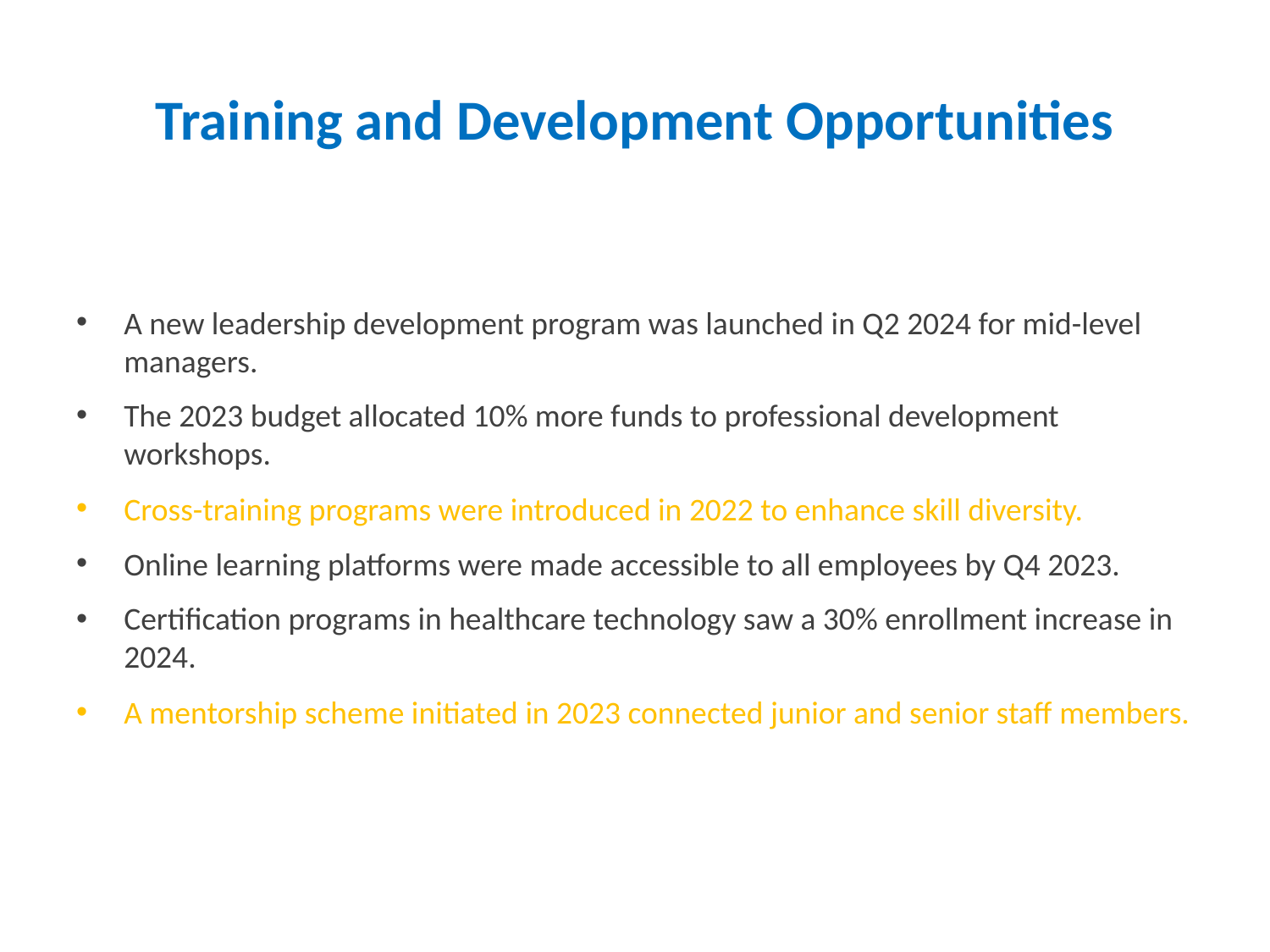

# Training and Development Opportunities

A new leadership development program was launched in Q2 2024 for mid-level managers.
The 2023 budget allocated 10% more funds to professional development workshops.
Cross-training programs were introduced in 2022 to enhance skill diversity.
Online learning platforms were made accessible to all employees by Q4 2023.
Certification programs in healthcare technology saw a 30% enrollment increase in 2024.
A mentorship scheme initiated in 2023 connected junior and senior staff members.